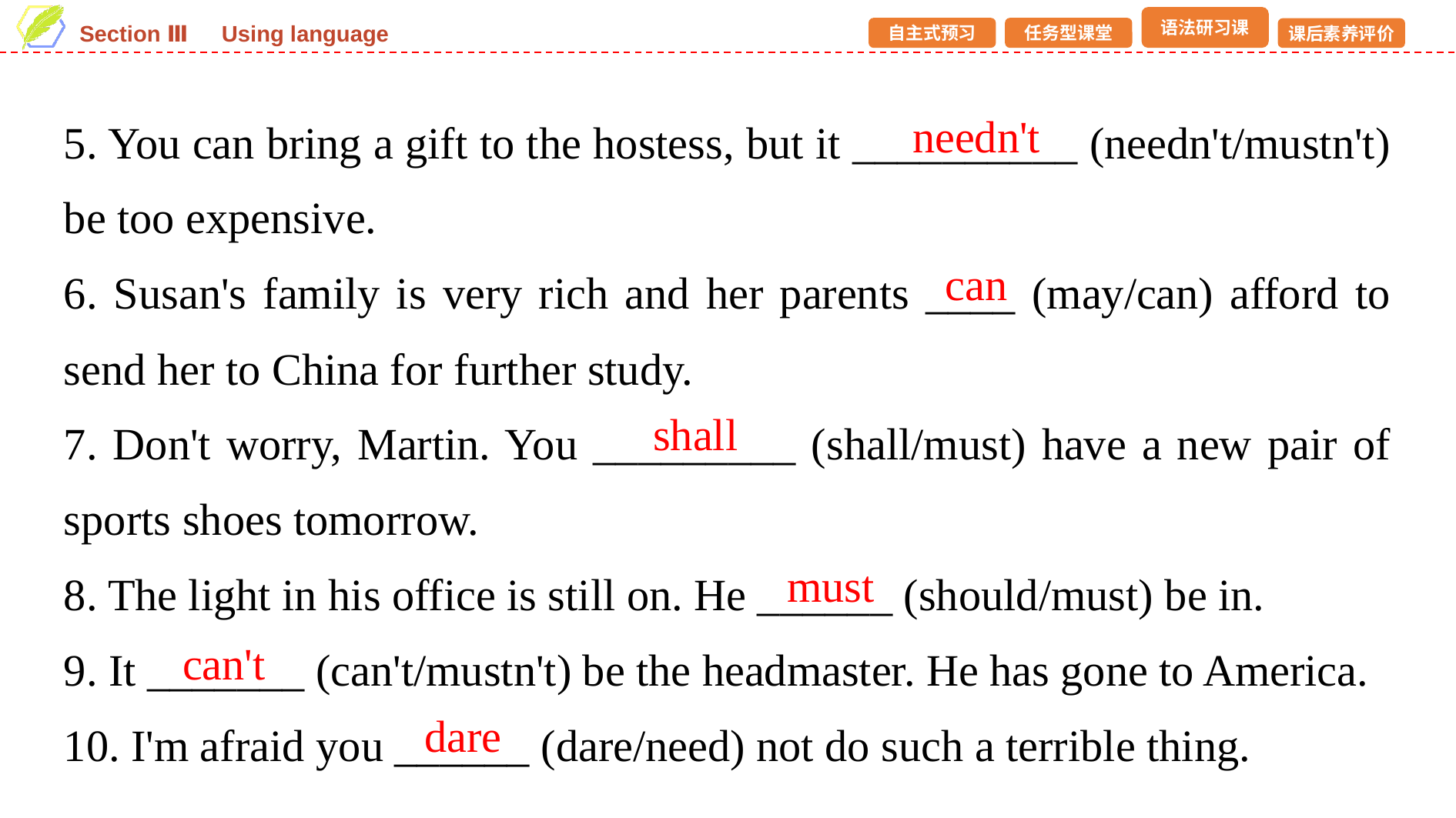

5. You can bring a gift to the hostess, but it __________ (needn't/mustn't) be too expensive.
6. Susan's family is very rich and her parents ____ (may/can) afford to send her to China for further study.
7. Don't worry, Martin. You _________ (shall/must) have a new pair of sports shoes tomorrow.
8. The light in his office is still on. He ______ (should/must) be in.
9. It _______ (can't/mustn't) be the headmaster. He has gone to America.
10. I'm afraid you ______ (dare/need) not do such a terrible thing.
needn't
can
shall
must
can't
dare